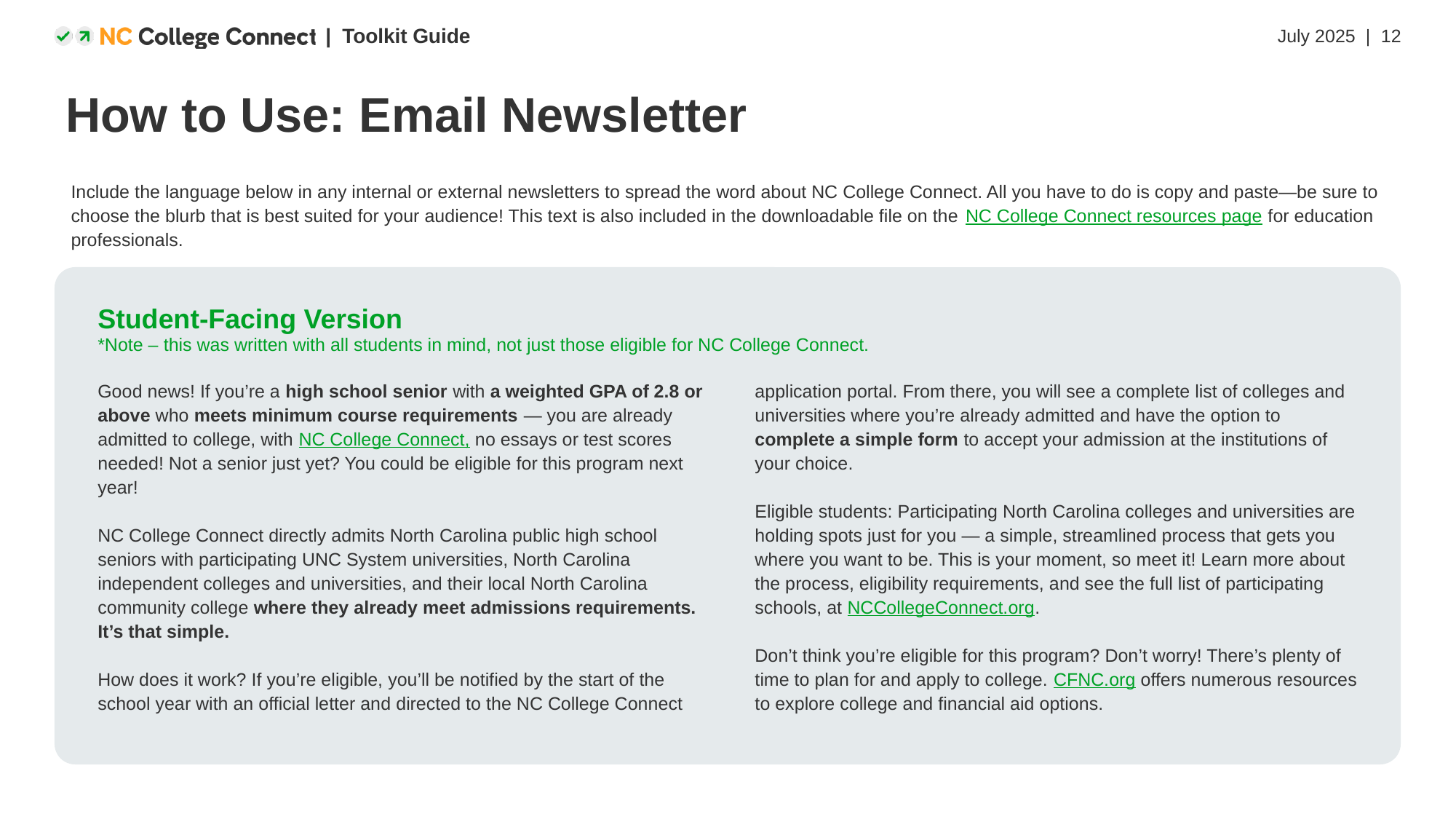

# How to Use: Email Newsletter
Include the language below in any internal or external newsletters to spread the word about NC College Connect. All you have to do is copy and paste—be sure to choose the blurb that is best suited for your audience! This text is also included in the downloadable file on the NC College Connect resources page for education professionals.

Student-Facing Version
*Note – this was written with all students in mind, not just those eligible for NC College Connect.
Good news! If you’re a high school senior with a weighted GPA of 2.8 or above who meets minimum course requirements — you are already admitted to college, with NC College Connect, no essays or test scores needed! Not a senior just yet? You could be eligible for this program next year!
NC College Connect directly admits North Carolina public high school seniors with participating UNC System universities, North Carolina independent colleges and universities, and their local North Carolina community college where they already meet admissions requirements.  It’s that simple.
How does it work? If you’re eligible, you’ll be notified by the start of the school year with an official letter and directed to the NC College Connect application portal. From there, you will see a complete list of colleges and universities where you’re already admitted and have the option to complete a simple form to accept your admission at the institutions of your choice.
Eligible students: Participating North Carolina colleges and universities are holding spots just for you — a simple, streamlined process that gets you where you want to be. This is your moment, so meet it! Learn more about the process, eligibility requirements, and see the full list of participating schools, at NCCollegeConnect.org.
Don’t think you’re eligible for this program? Don’t worry! There’s plenty of time to plan for and apply to college. CFNC.org offers numerous resources to explore college and financial aid options.